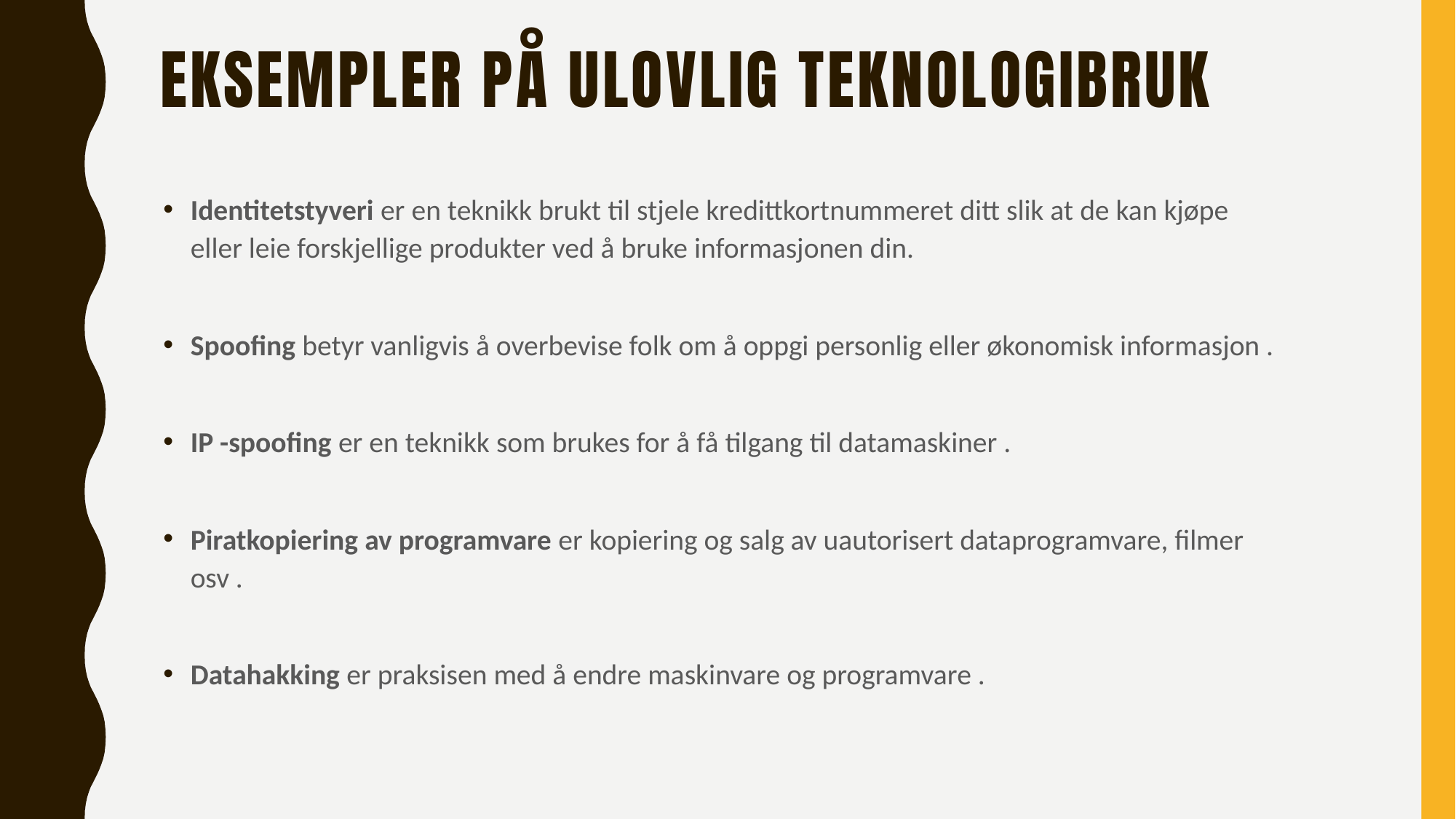

# Eksempler på ulovlig teknologibruk

Identitetstyveri er en teknikk brukt til stjele kredittkortnummeret ditt slik at de kan kjøpe eller leie forskjellige produkter ved å bruke informasjonen din.

Spoofing betyr vanligvis å overbevise folk om å oppgi personlig eller økonomisk informasjon .

IP -spoofing er en teknikk som brukes for å få tilgang til datamaskiner .

Piratkopiering av programvare er kopiering og salg av uautorisert dataprogramvare, filmer osv .

Datahakking er praksisen med å endre maskinvare og programvare .